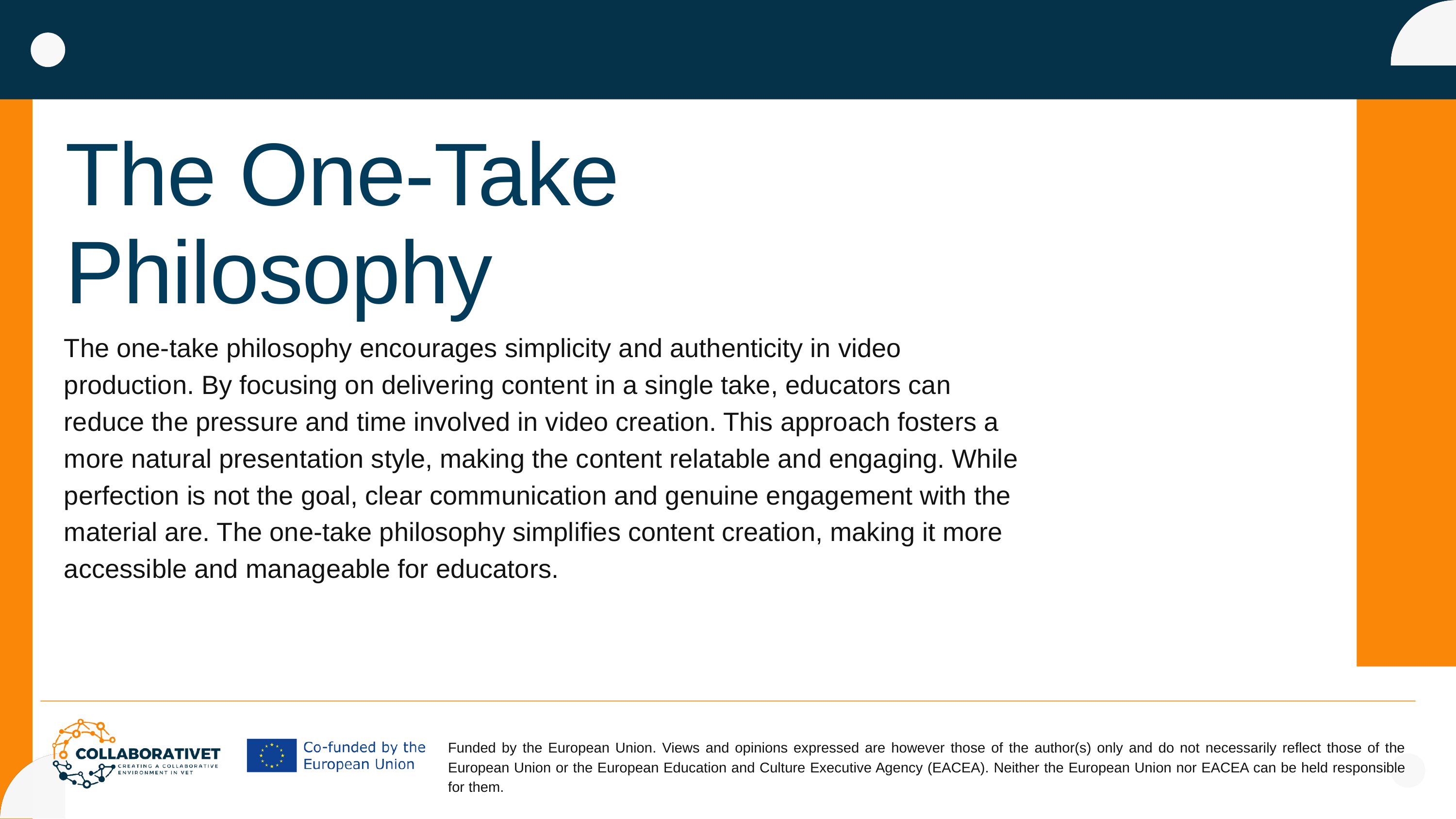

The One-Take Philosophy
The one-take philosophy encourages simplicity and authenticity in video production. By focusing on delivering content in a single take, educators can reduce the pressure and time involved in video creation. This approach fosters a more natural presentation style, making the content relatable and engaging. While perfection is not the goal, clear communication and genuine engagement with the material are. The one-take philosophy simplifies content creation, making it more accessible and manageable for educators.

Funded by the European Union. Views and opinions expressed are however those of the author(s) only and do not necessarily reflect those of the European Union or the European Education and Culture Executive Agency (EACEA). Neither the European Union nor EACEA can be held responsible for them.